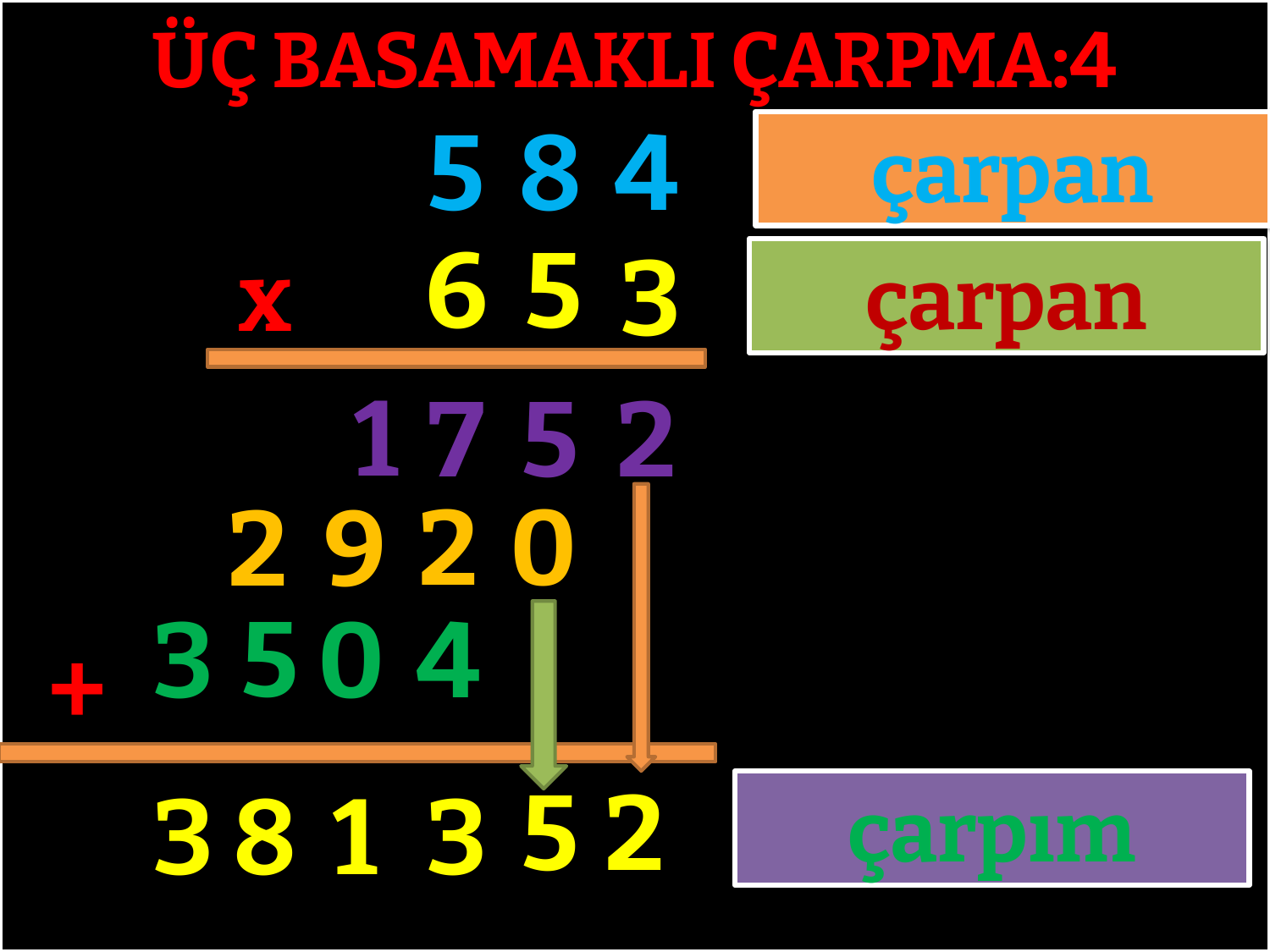

ÜÇ BASAMAKLI ÇARPMA:4
5
8
4
çarpan
6
5
3
x
çarpan
#

1
5
7
2
2
0
2
9

5
3
0
4

+

5
2
3
1
8
3
çarpım